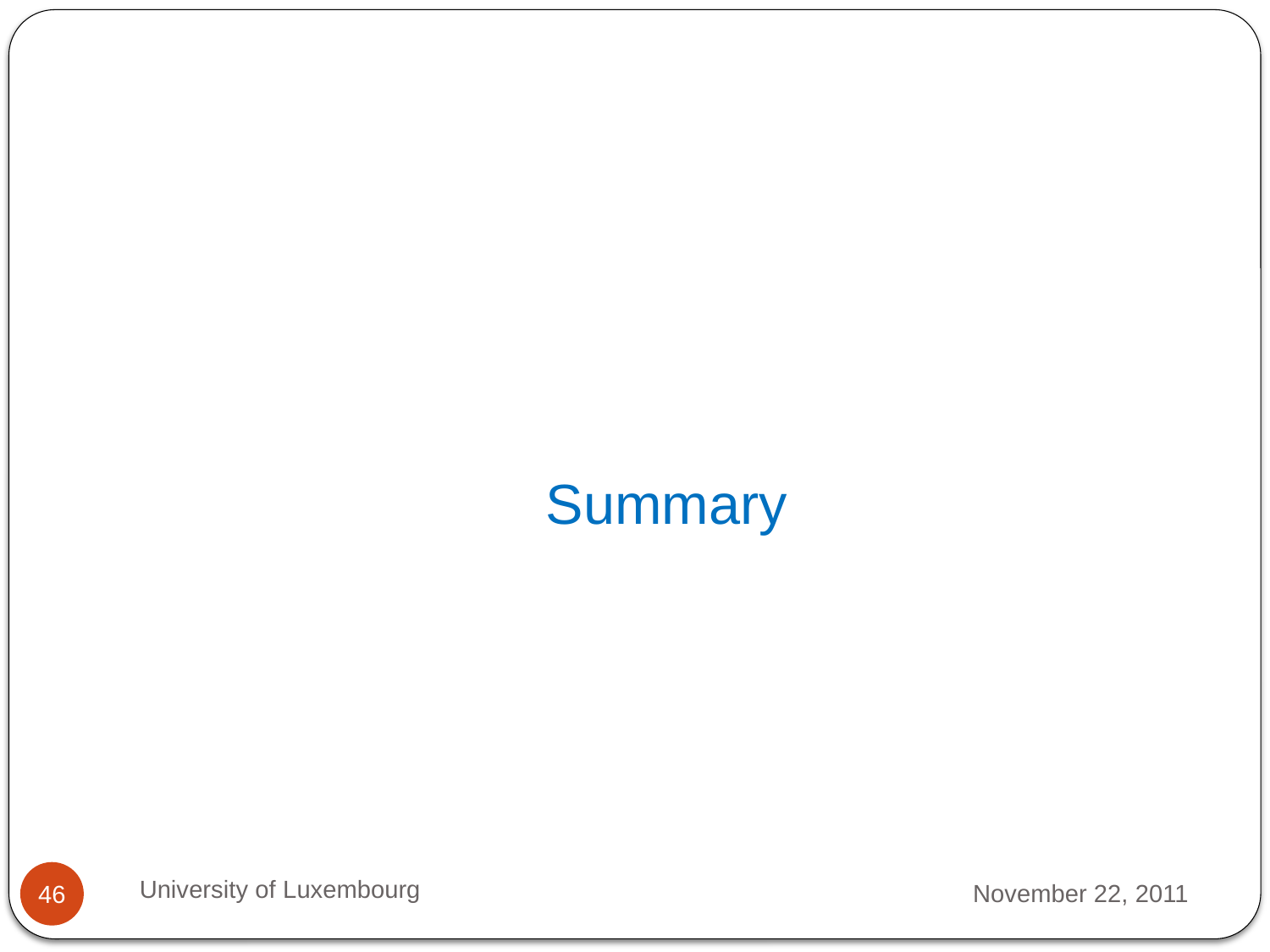

Summary
University of Luxembourg
November 22, 2011
46